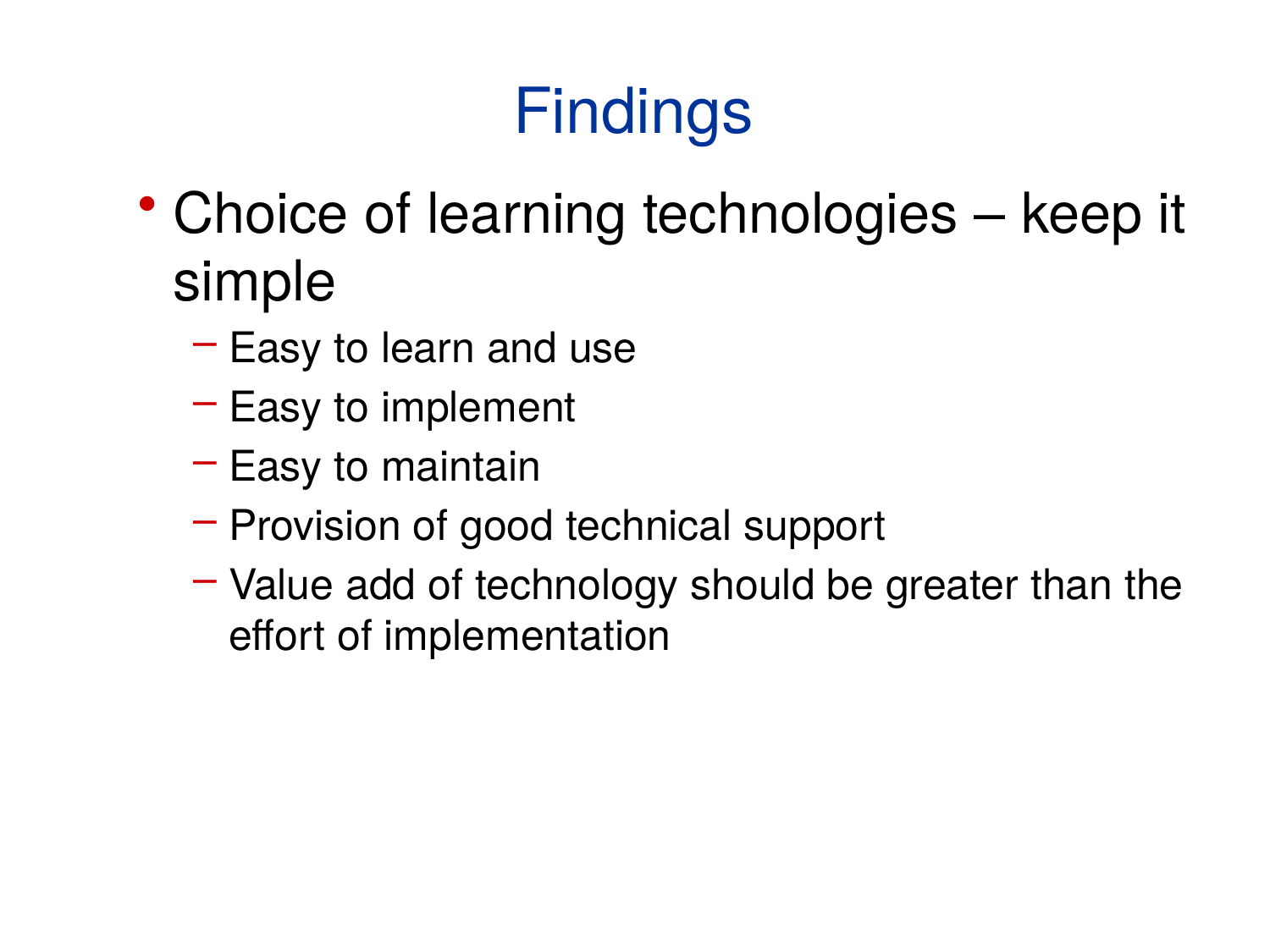

Findings

Choice of learning technologies – keep it simple
Easy to learn and use
Easy to implement
Easy to maintain
Provision of good technical support
Value add of technology should be greater than the effort of implementation